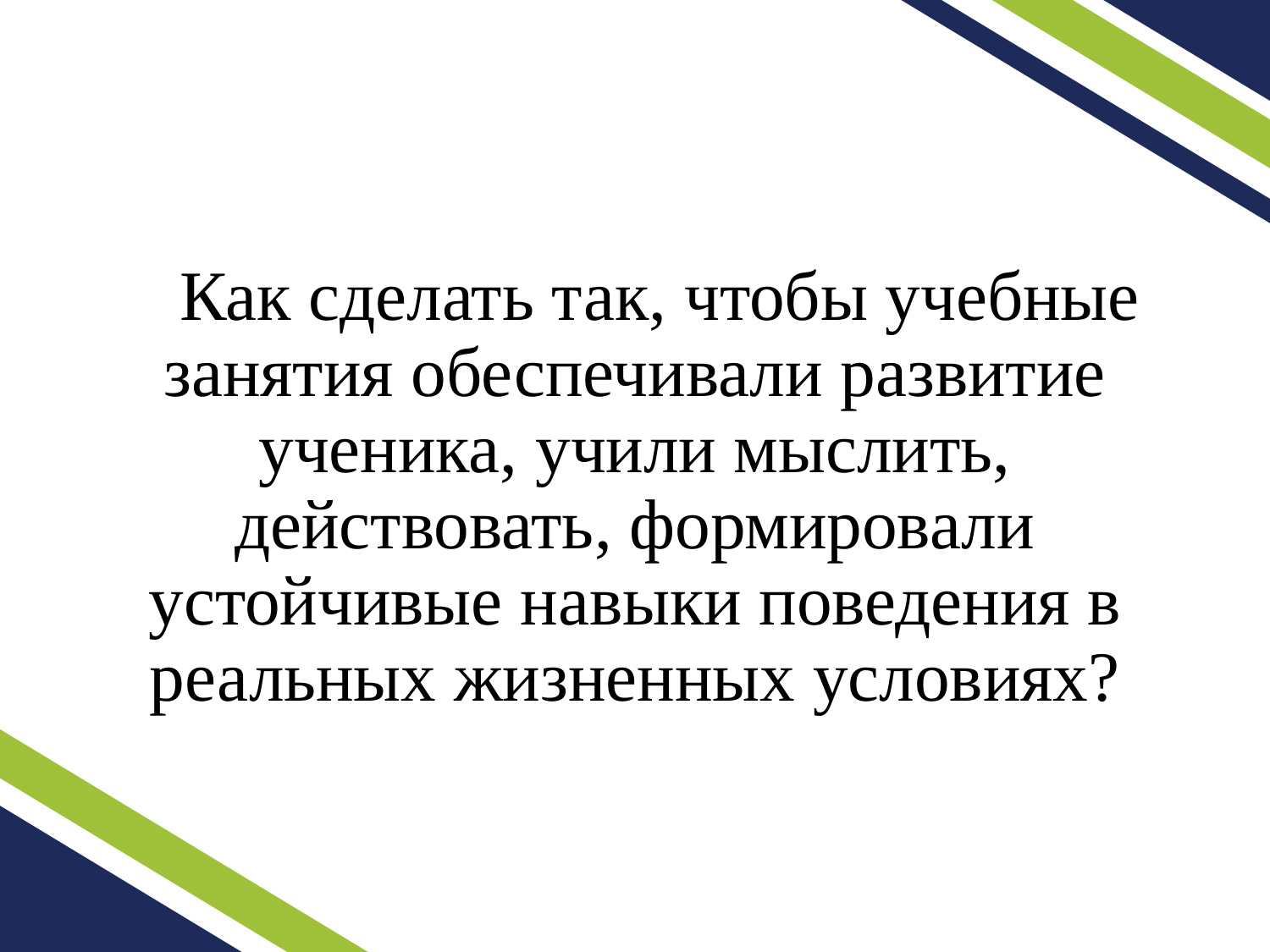

Как сделать так, чтобы учебные занятия обеспечивали развитие ученика, учили мыслить, действовать, формировали устойчивые навыки поведения в реальных жизненных условиях?